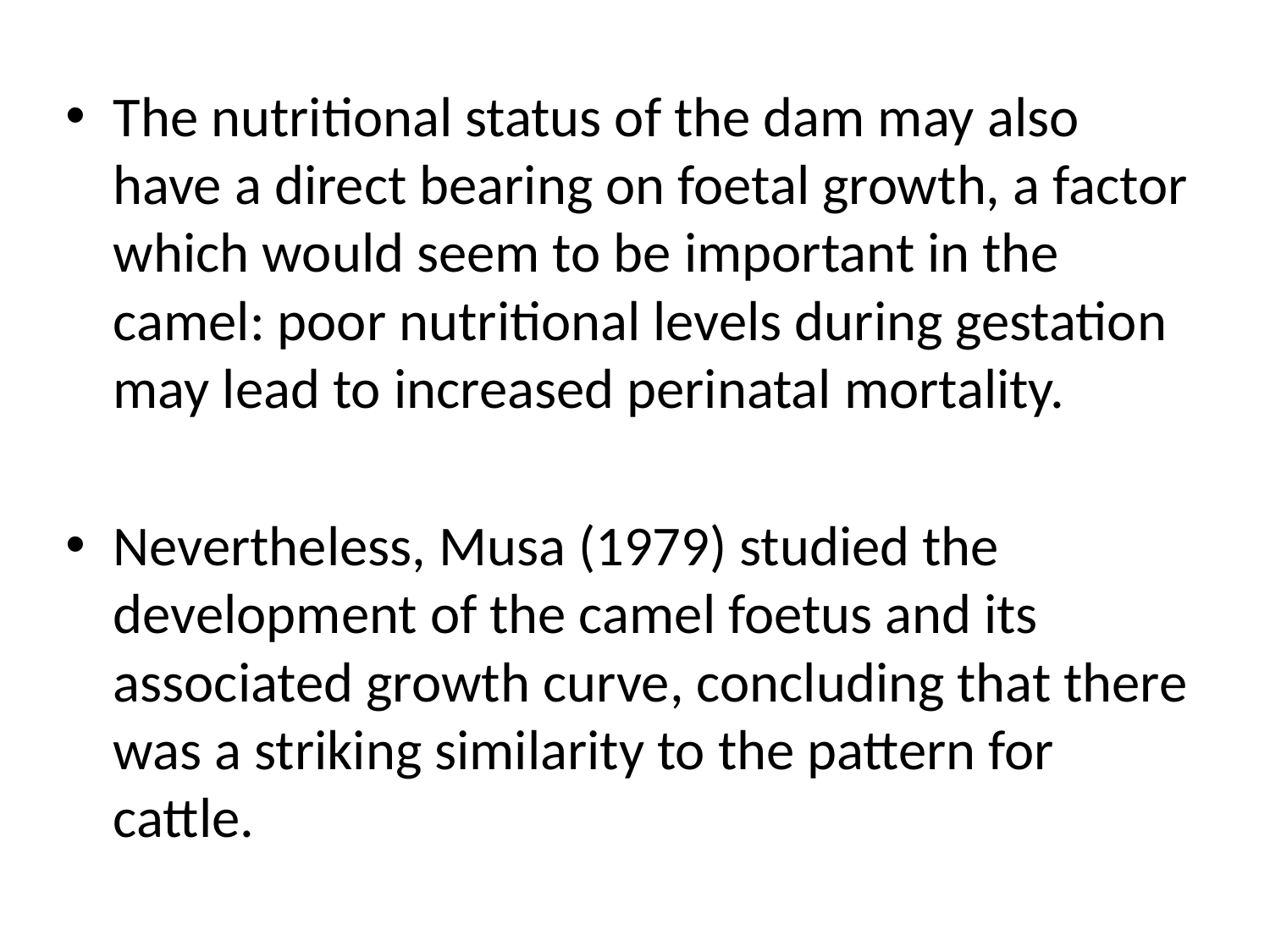

The nutritional status of the dam may also have a direct bearing on foetal growth, a factor which would seem to be important in the camel: poor nutritional levels during gestation may lead to increased perinatal mortality.

Nevertheless, Musa (1979) studied the development of the camel foetus and its associated growth curve, concluding that there was a striking similarity to the pattern for cattle.